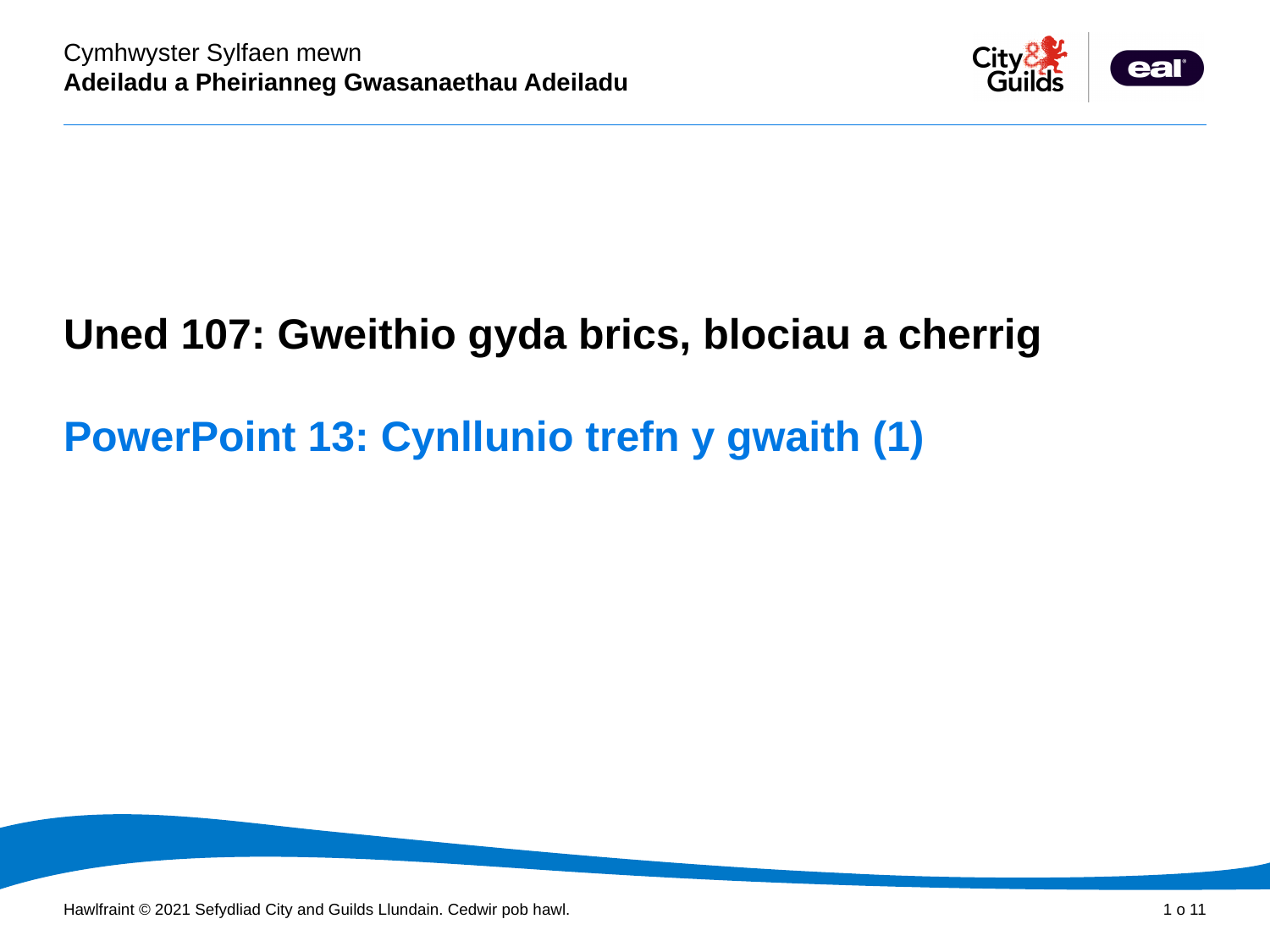

Cyflwyniad PowerPoint
Uned 107: Gweithio gyda brics, blociau a cherrig
# PowerPoint 13: Cynllunio trefn y gwaith (1)